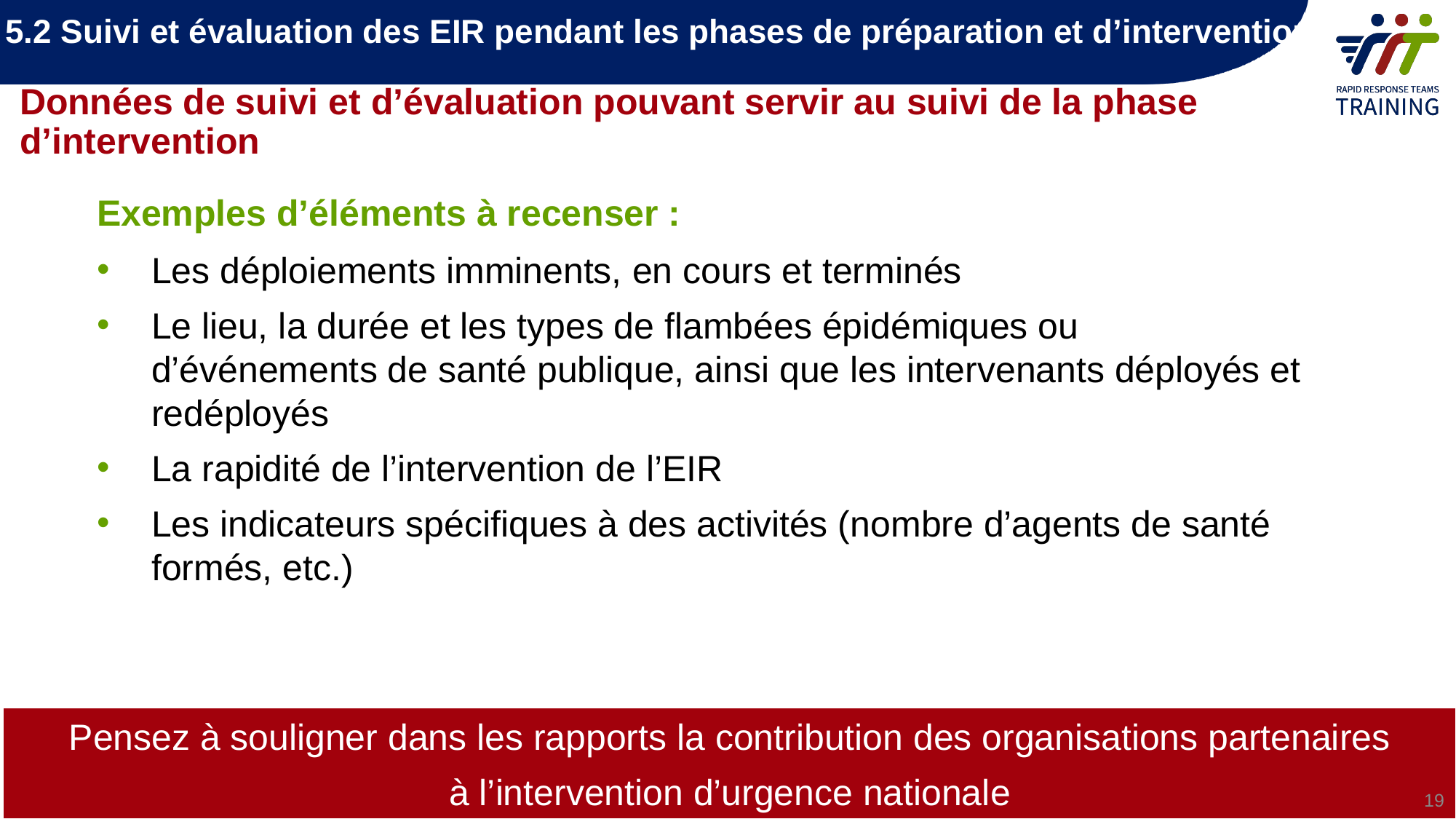

5.2 Suivi et évaluation des EIR pendant les phases de préparation et d’intervention
Données de suivi et d’évaluation pouvant servir au suivi de la phase d’intervention
Exemples d’éléments à recenser :
Les déploiements imminents, en cours et terminés
Le lieu, la durée et les types de flambées épidémiques ou d’événements de santé publique, ainsi que les intervenants déployés et redéployés
La rapidité de l’intervention de l’EIR
Les indicateurs spécifiques à des activités (nombre d’agents de santé formés, etc.)
Pensez à souligner dans les rapports la contribution des organisations partenaires
à l’intervention d’urgence nationale
19